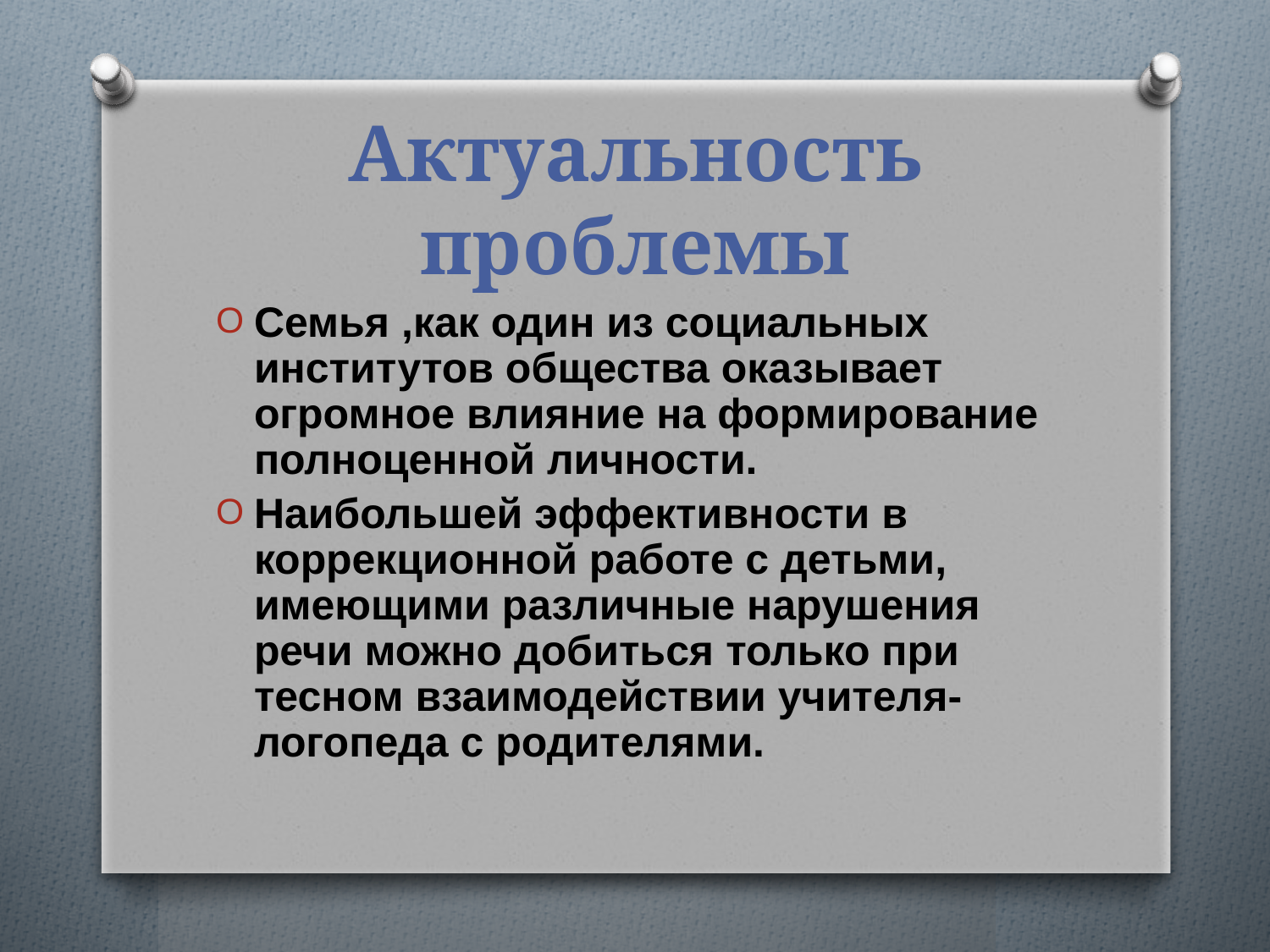

# Актуальность проблемы
Семья ,как один из социальных институтов общества оказывает огромное влияние на формирование полноценной личности.
Наибольшей эффективности в коррекционной работе с детьми, имеющими различные нарушения речи можно добиться только при тесном взаимодействии учителя-логопеда с родителями.